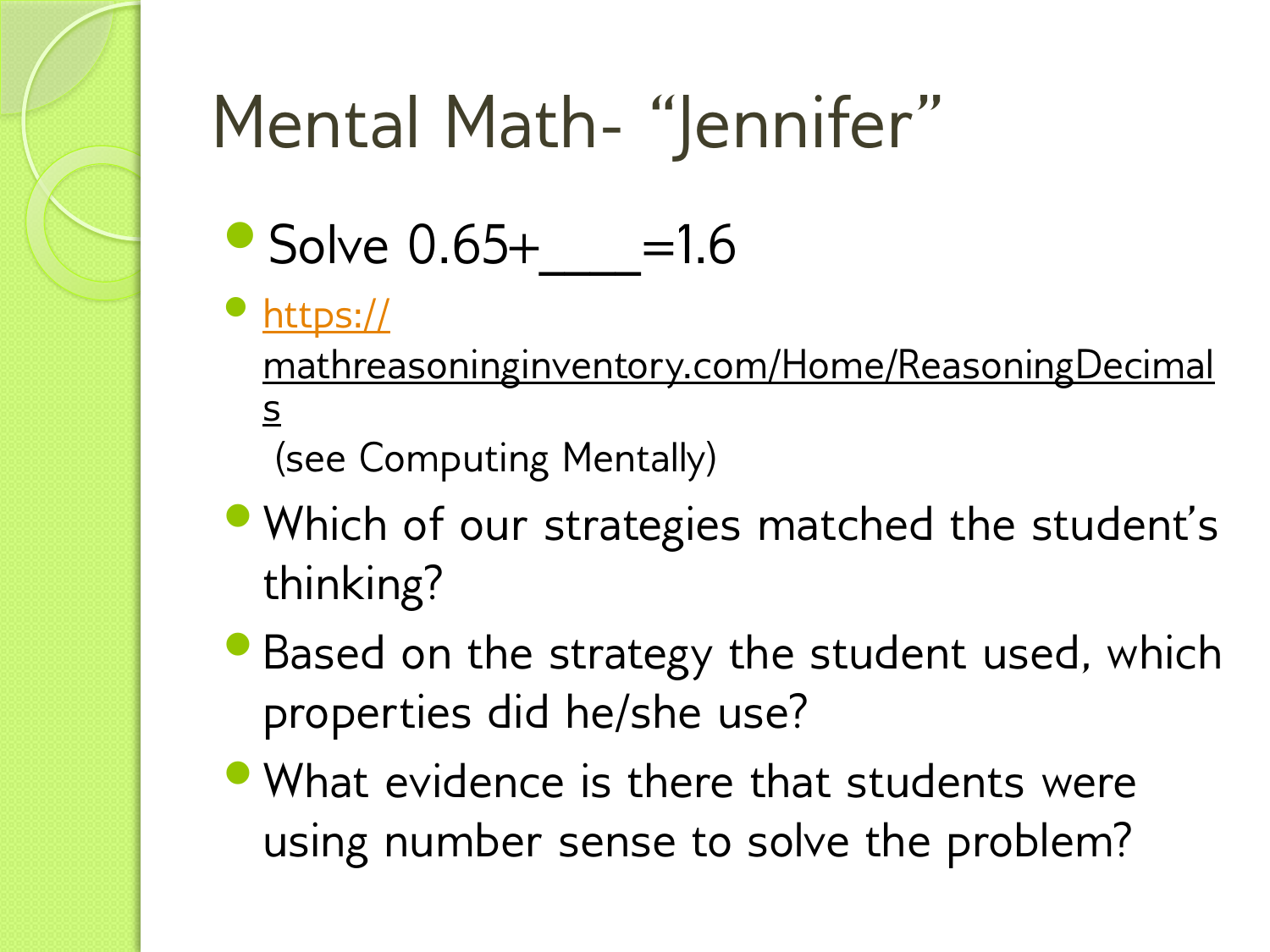

# Mental Math- “Jennifer”
Solve 0.65+____=1.6
https://mathreasoninginventory.com/Home/ReasoningDecimals (see Computing Mentally)
Which of our strategies matched the student’s thinking?
Based on the strategy the student used, which properties did he/she use?
What evidence is there that students were using number sense to solve the problem?